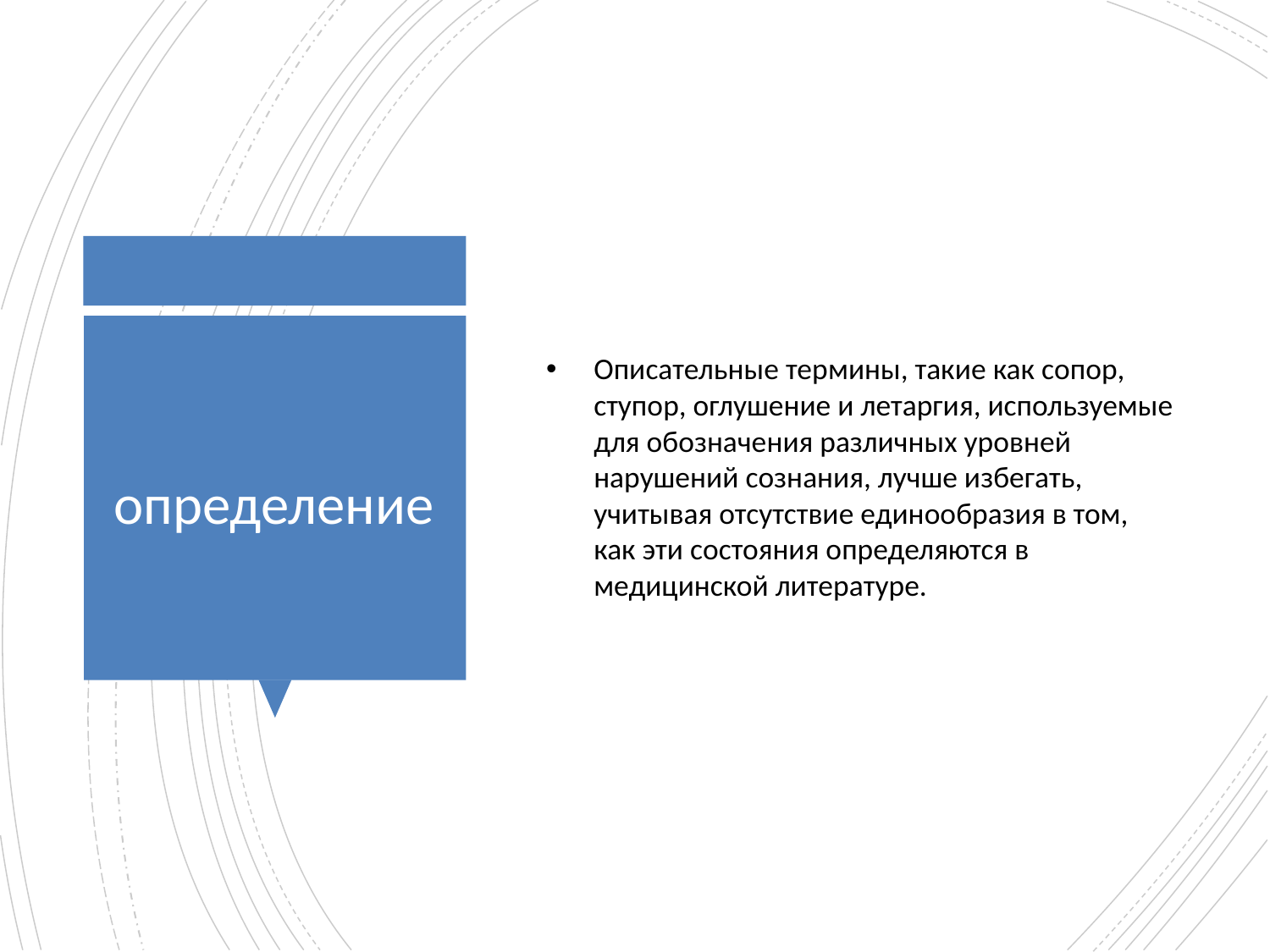

Описательные термины, такие как сопор, ступор, оглушение и летаргия, используемые для обозначения различных уровней нарушений сознания, лучше избегать, учитывая отсутствие единообразия в том, как эти состояния определяются в медицинской литературе.

# определение